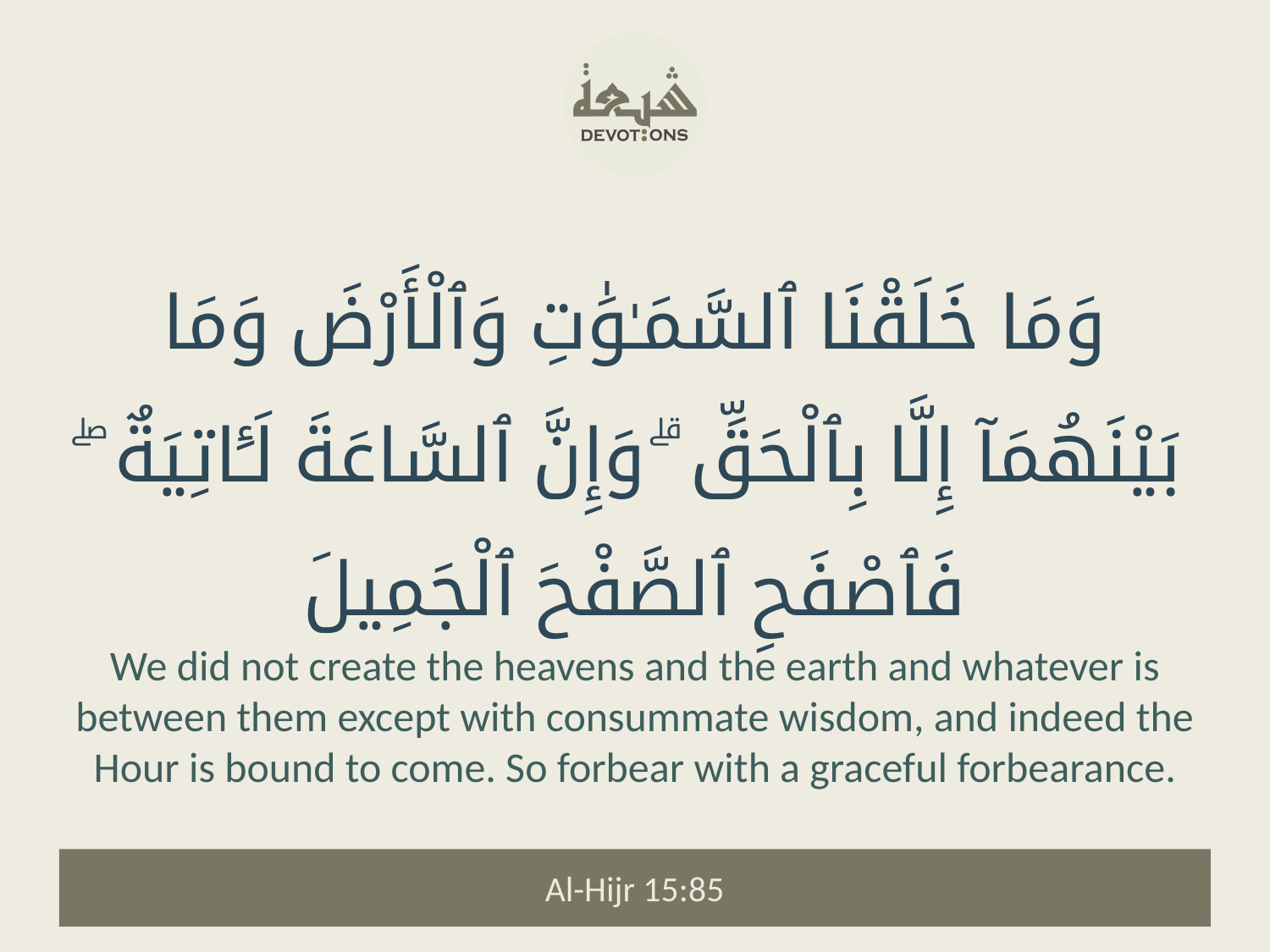

وَمَا خَلَقْنَا ٱلسَّمَـٰوَٰتِ وَٱلْأَرْضَ وَمَا بَيْنَهُمَآ إِلَّا بِٱلْحَقِّ ۗ وَإِنَّ ٱلسَّاعَةَ لَـَٔاتِيَةٌ ۖ فَٱصْفَحِ ٱلصَّفْحَ ٱلْجَمِيلَ
We did not create the heavens and the earth and whatever is between them except with consummate wisdom, and indeed the Hour is bound to come. So forbear with a graceful forbearance.
Al-Hijr 15:85